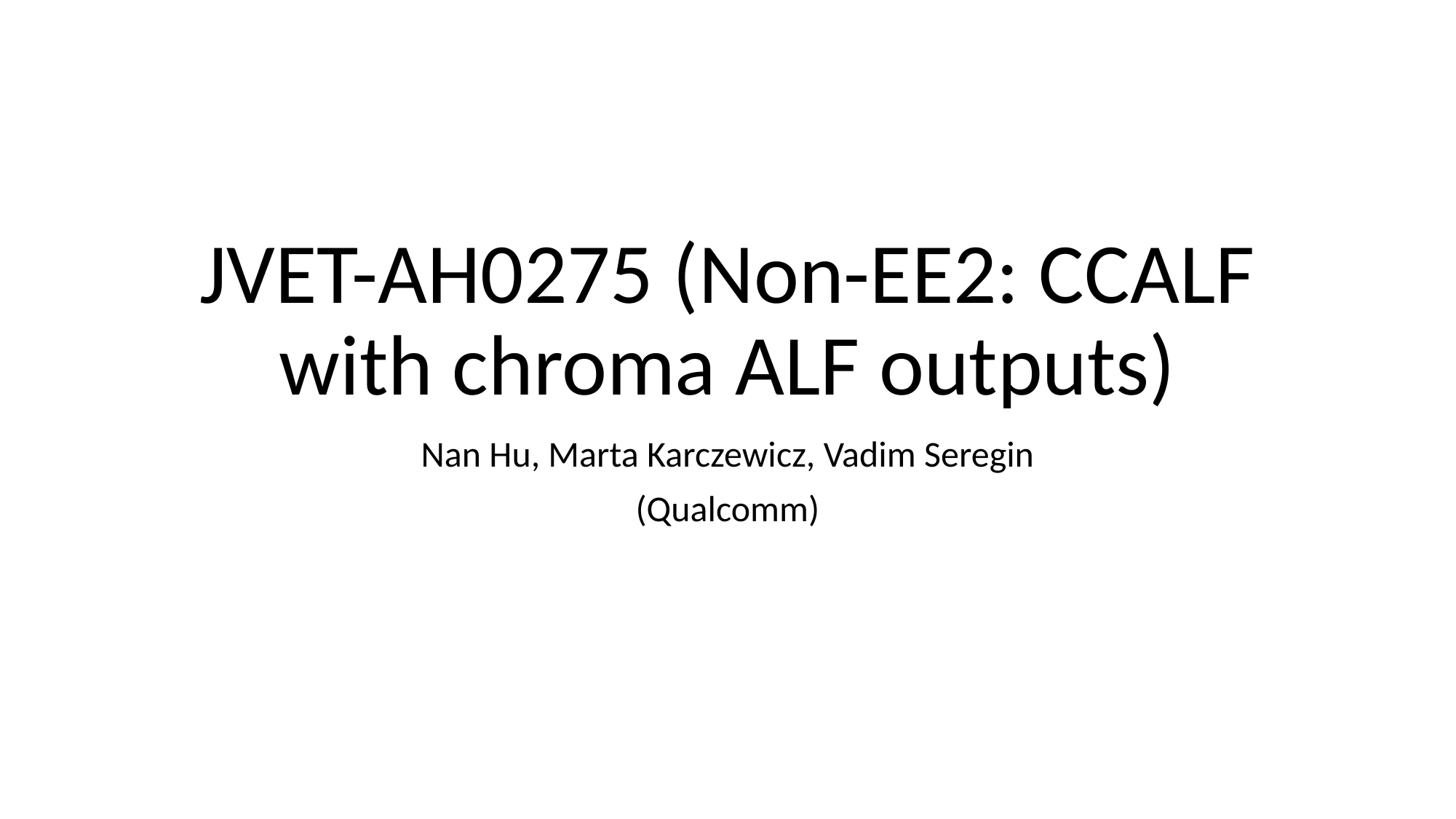

# JVET-AH0275 (Non-EE2: CCALF with chroma ALF outputs)
Nan Hu, Marta Karczewicz, Vadim Seregin
(Qualcomm)